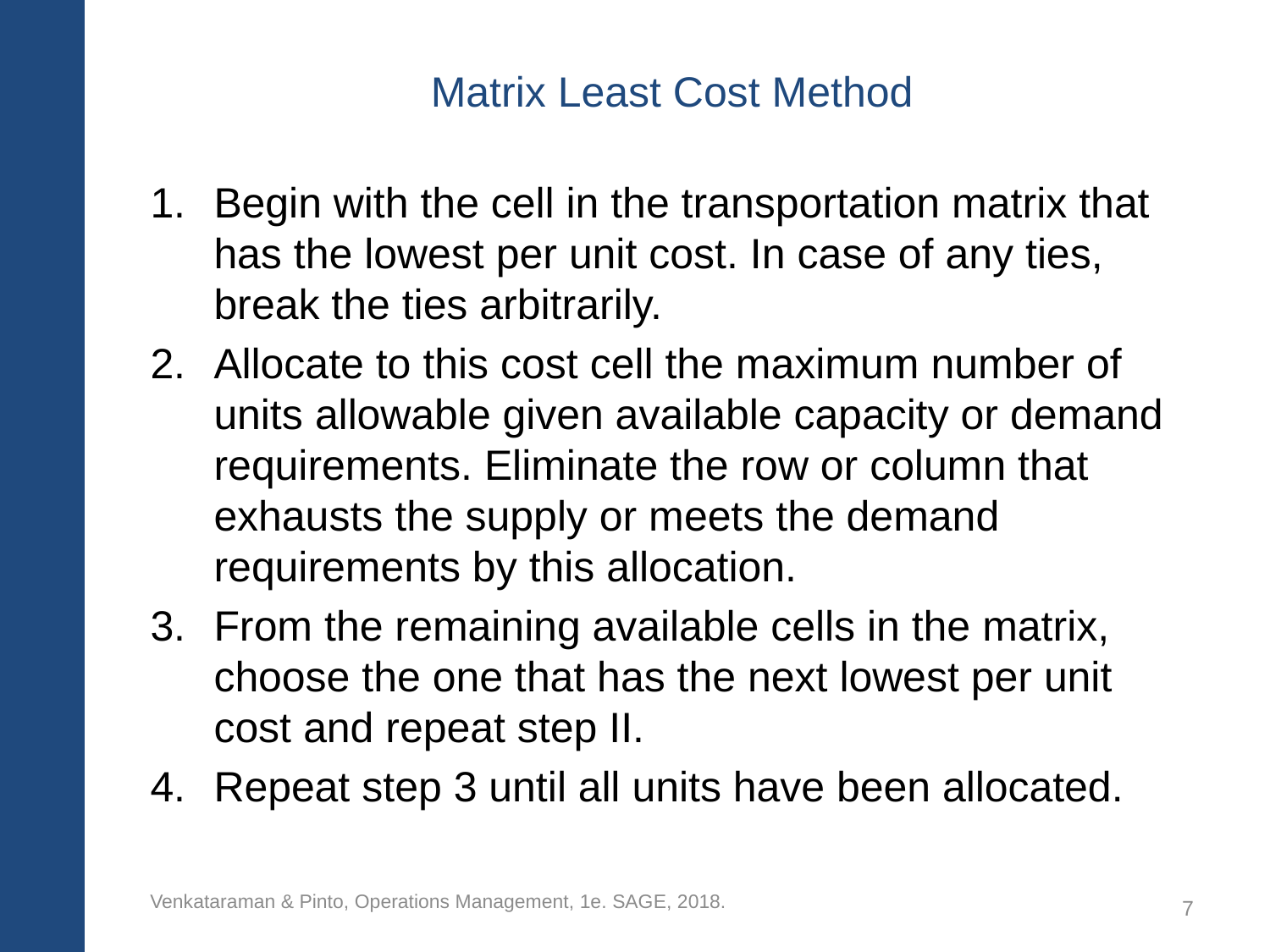

# Matrix Least Cost Method
Begin with the cell in the transportation matrix that has the lowest per unit cost. In case of any ties, break the ties arbitrarily.
Allocate to this cost cell the maximum number of units allowable given available capacity or demand requirements. Eliminate the row or column that exhausts the supply or meets the demand requirements by this allocation.
From the remaining available cells in the matrix, choose the one that has the next lowest per unit cost and repeat step II.
Repeat step 3 until all units have been allocated.
Venkataraman & Pinto, Operations Management, 1e. SAGE, 2018.
7